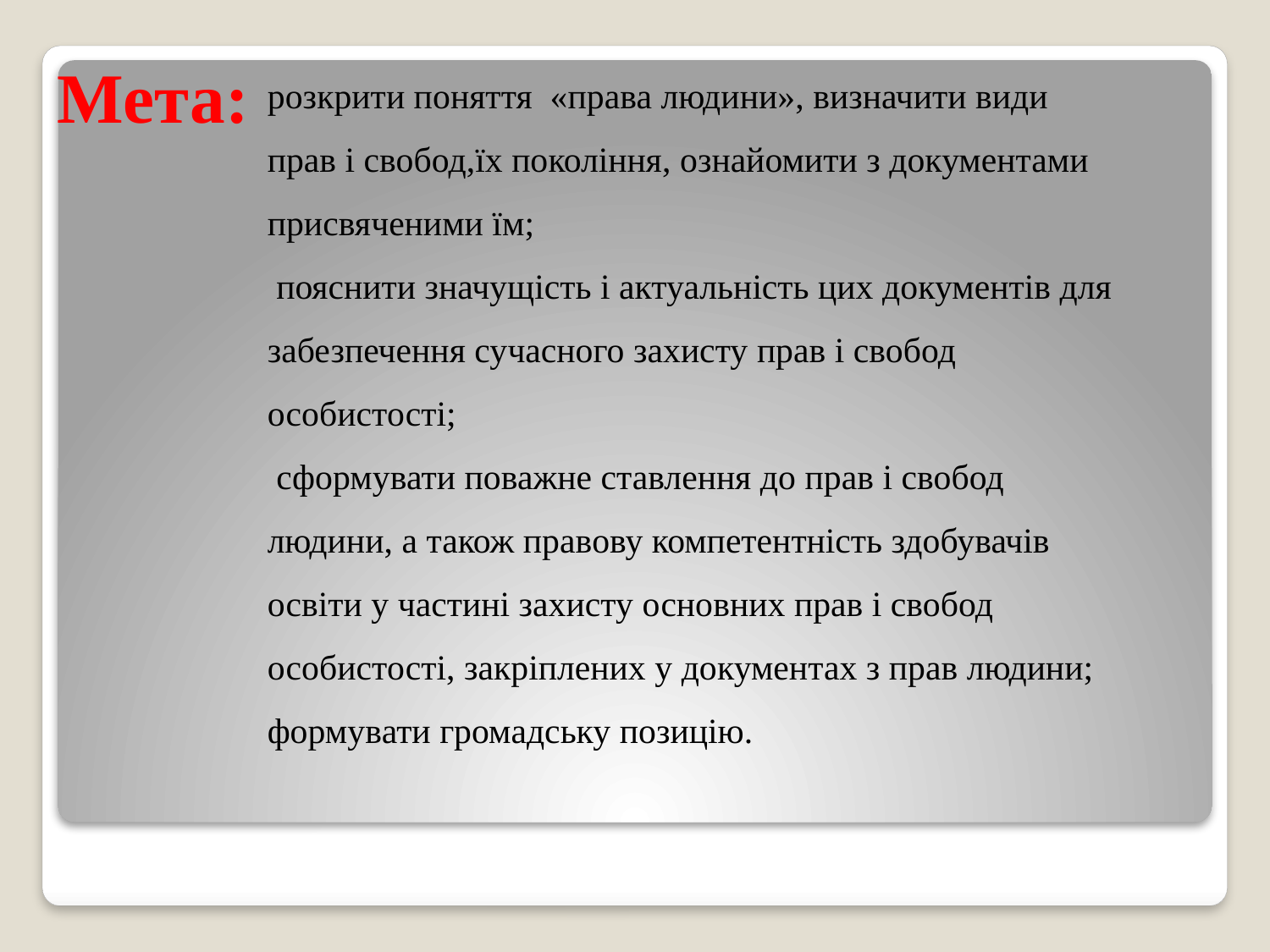

Мета:
розкрити поняття  «права людини», визначити види прав і свобод,їх покоління, ознайомити з документами присвяченими їм;
 пояснити значущість і актуальність цих документів для забезпечення сучасного захисту прав і свобод особистості;
 сформувати поважне ставлення до прав і свобод людини, а також правову компетентність здобувачів освіти у частині захисту основних прав і свобод особистості, закріплених у документах з прав людини;
формувати громадську позицію.